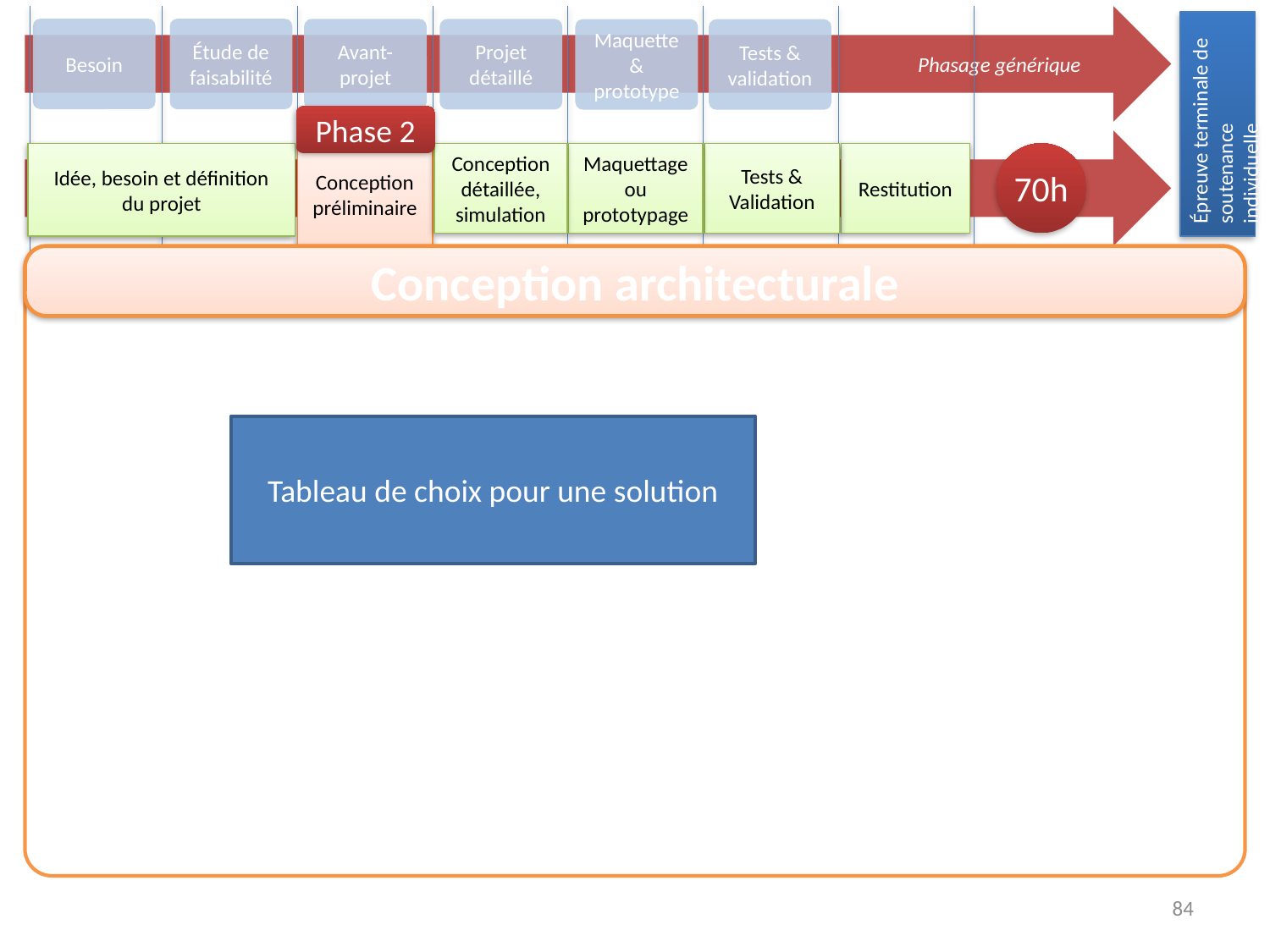

Phasage générique
Épreuve terminale de soutenance  individuelle
Besoin
Étude de faisabilité
Avant-projet
Projet détaillé
Maquette & prototype
Tests & validation
Phase 2

Idée, besoin et définition du projet
Conception préliminaire
70h
Conception détaillée, simulation
Maquettage ou prototypage
Tests & Validation
Restitution
Conception architecturale

Tableau de choix pour une solution
84